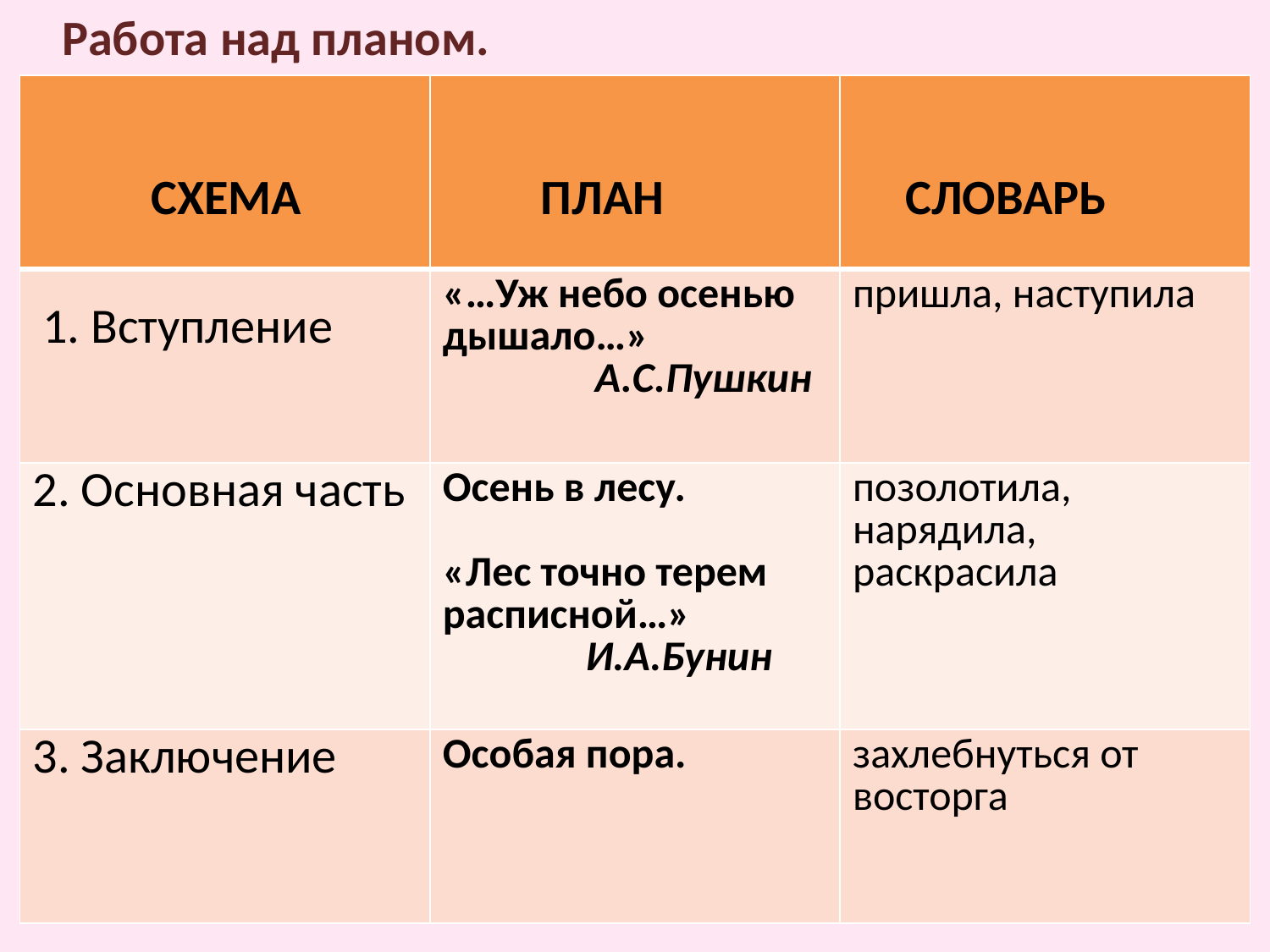

Работа над планом.
|  |  |  |
| --- | --- | --- |
|  | «…Уж небо осенью дышало…» А.С.Пушкин | пришла, наступила |
| 2. Основная часть | Осень в лесу. «Лес точно терем расписной…» И.А.Бунин | позолотила, нарядила, раскрасила |
| 3. Заключение | Особая пора. | захлебнуться от восторга |
СХЕМА
  ПЛАН
СЛОВАРЬ
1. Вступление